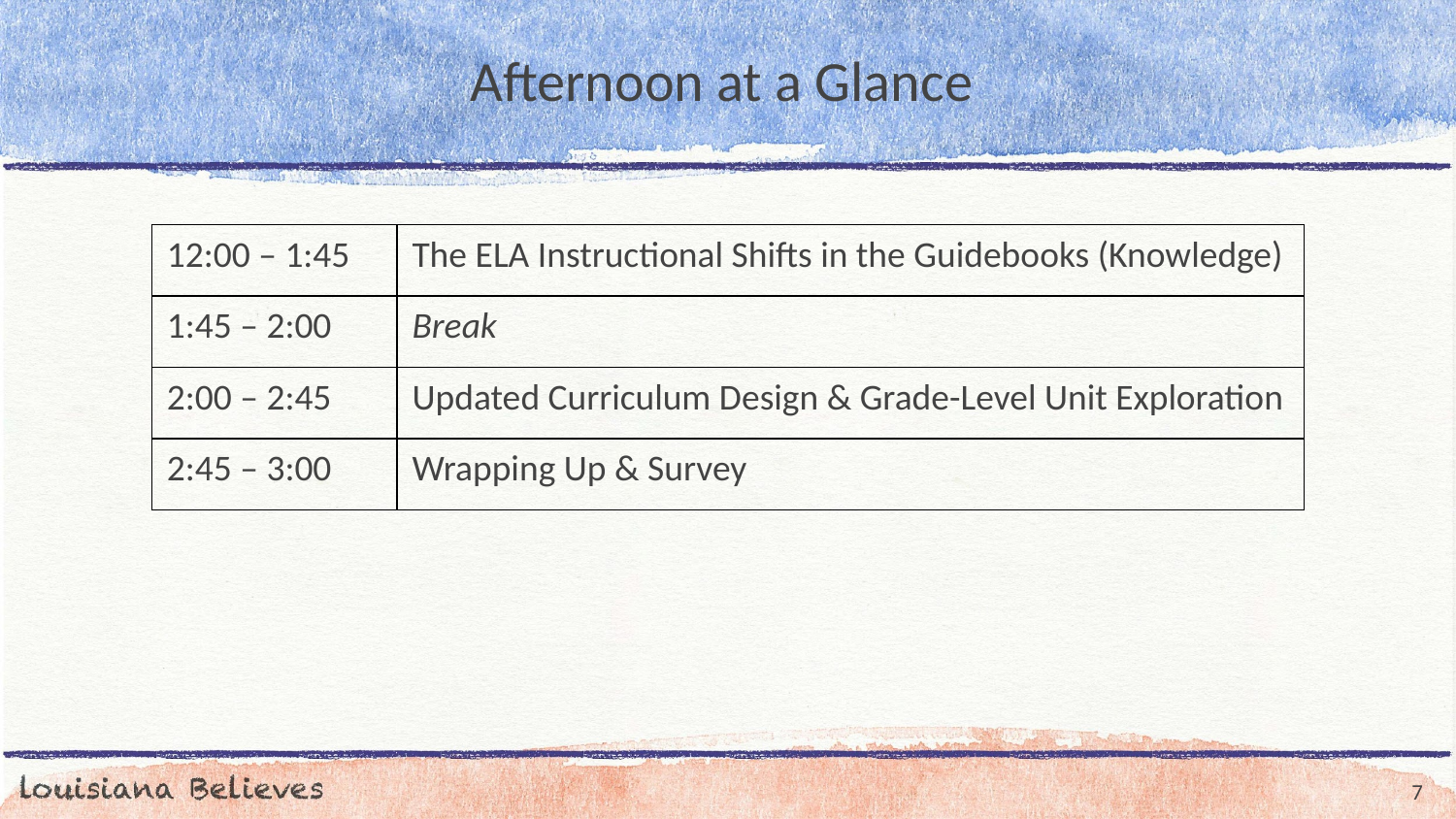

# Afternoon at a Glance
| 12:00 – 1:45 | The ELA Instructional Shifts in the Guidebooks (Knowledge) |
| --- | --- |
| 1:45 – 2:00 | Break |
| 2:00 – 2:45 | Updated Curriculum Design & Grade-Level Unit Exploration |
| 2:45 – 3:00 | Wrapping Up & Survey |